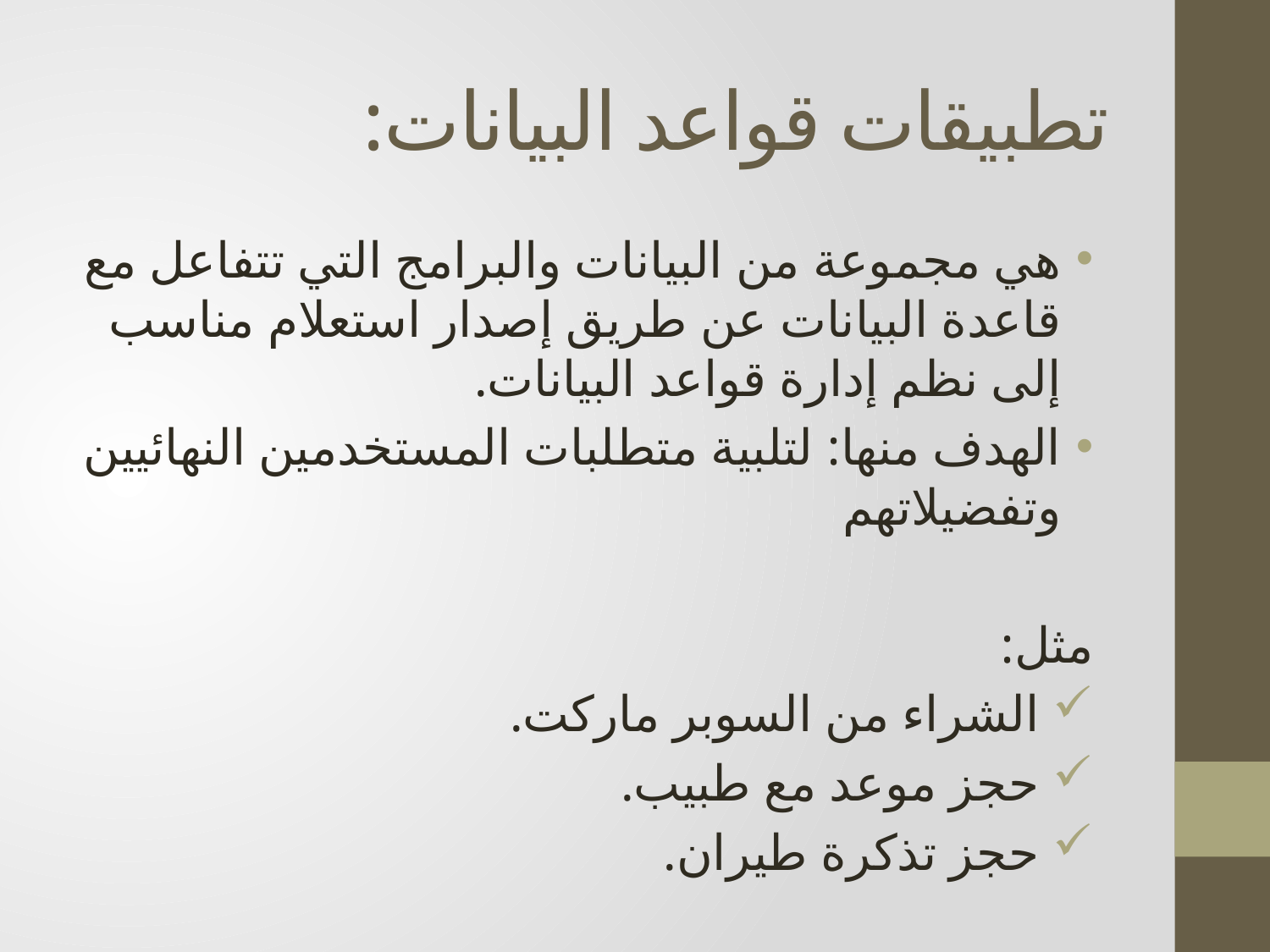

# تطبيقات قواعد البيانات:
هي مجموعة من البيانات والبرامج التي تتفاعل مع قاعدة البيانات عن طريق إصدار استعلام مناسب إلى نظم إدارة قواعد البيانات.
الهدف منها: لتلبية متطلبات المستخدمين النهائيين وتفضيلاتهم

مثل:
 الشراء من السوبر ماركت.
 حجز موعد مع طبيب.
 حجز تذكرة طيران.